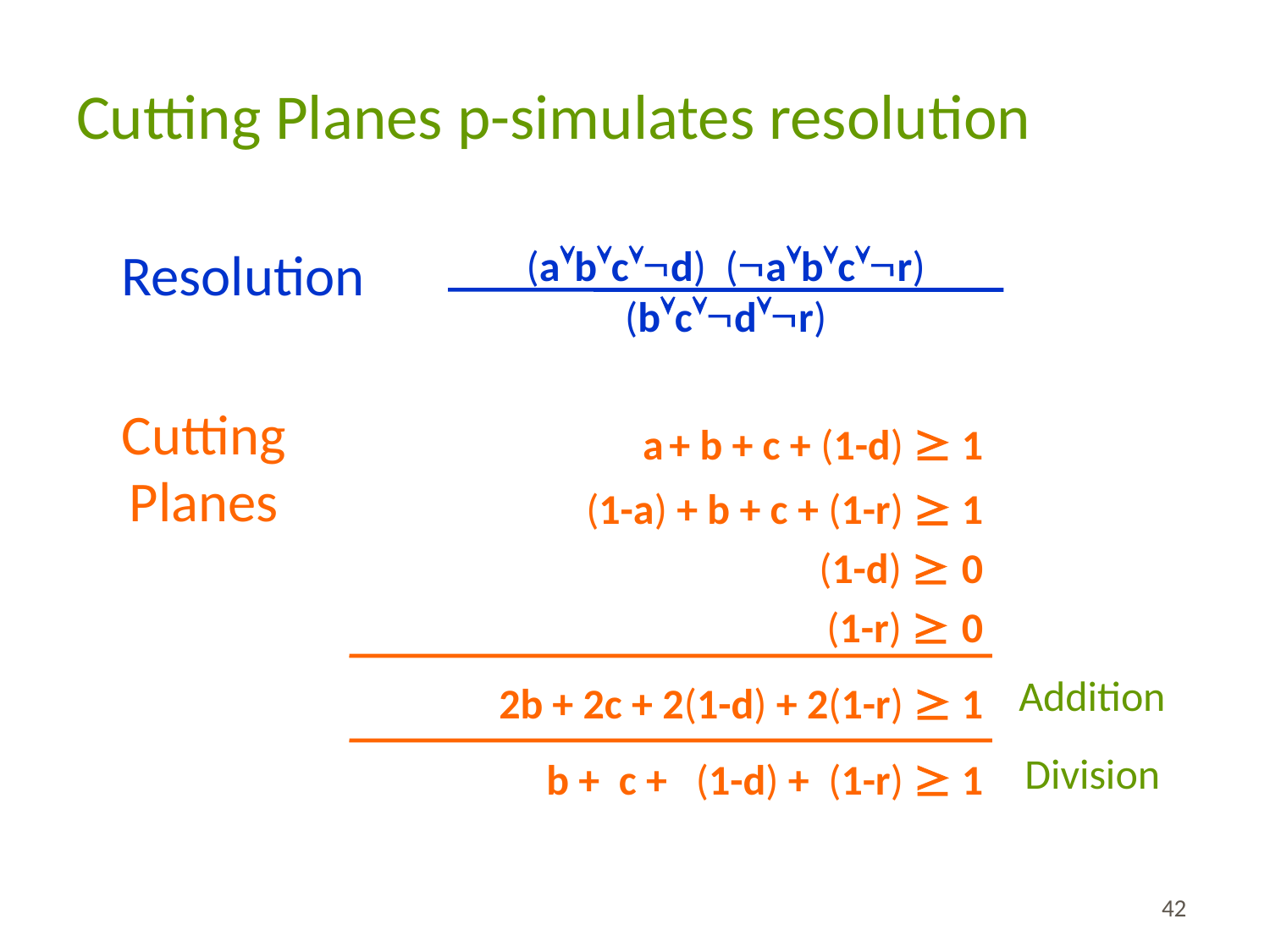

# Cutting Planes p-simulates resolution
(a∨b∨c∨¬d)  (¬a∨b∨c∨¬r)
(b∨c∨¬d∨¬r)

Resolution
Cutting
Planes
a + b + c + (1-d) ≥ 1
(1-a) + b + c + (1-r) ≥ 1
(1-d) ≥ 0
(1-r) ≥ 0

2b + 2c + 2(1-d) + 2(1-r) ≥ 1

b +  c +   (1-d) +  (1-r) ≥ 1

Addition
Division
42